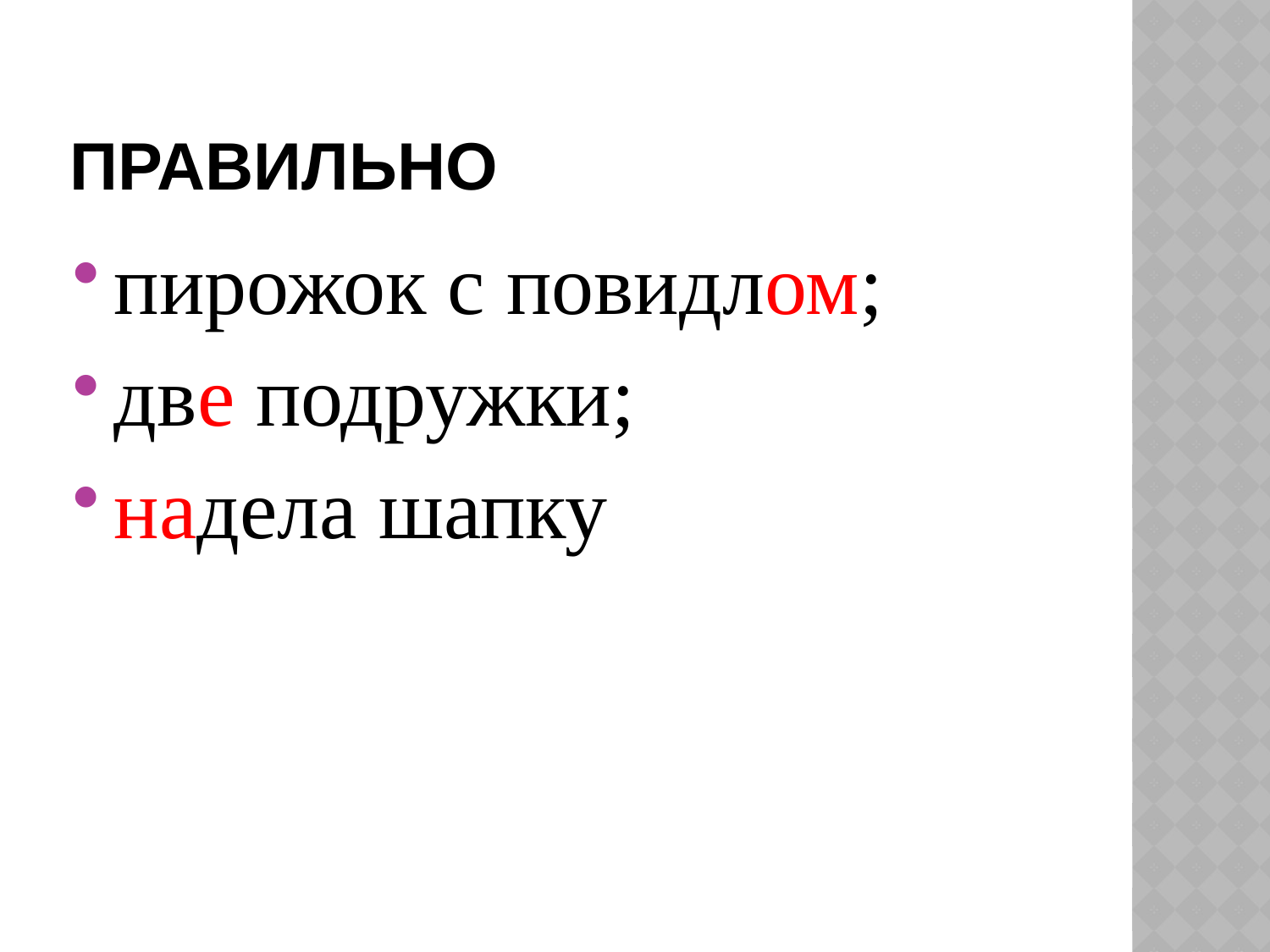

# Правильно
пирожок с повидлом;
две подружки;
надела шапку